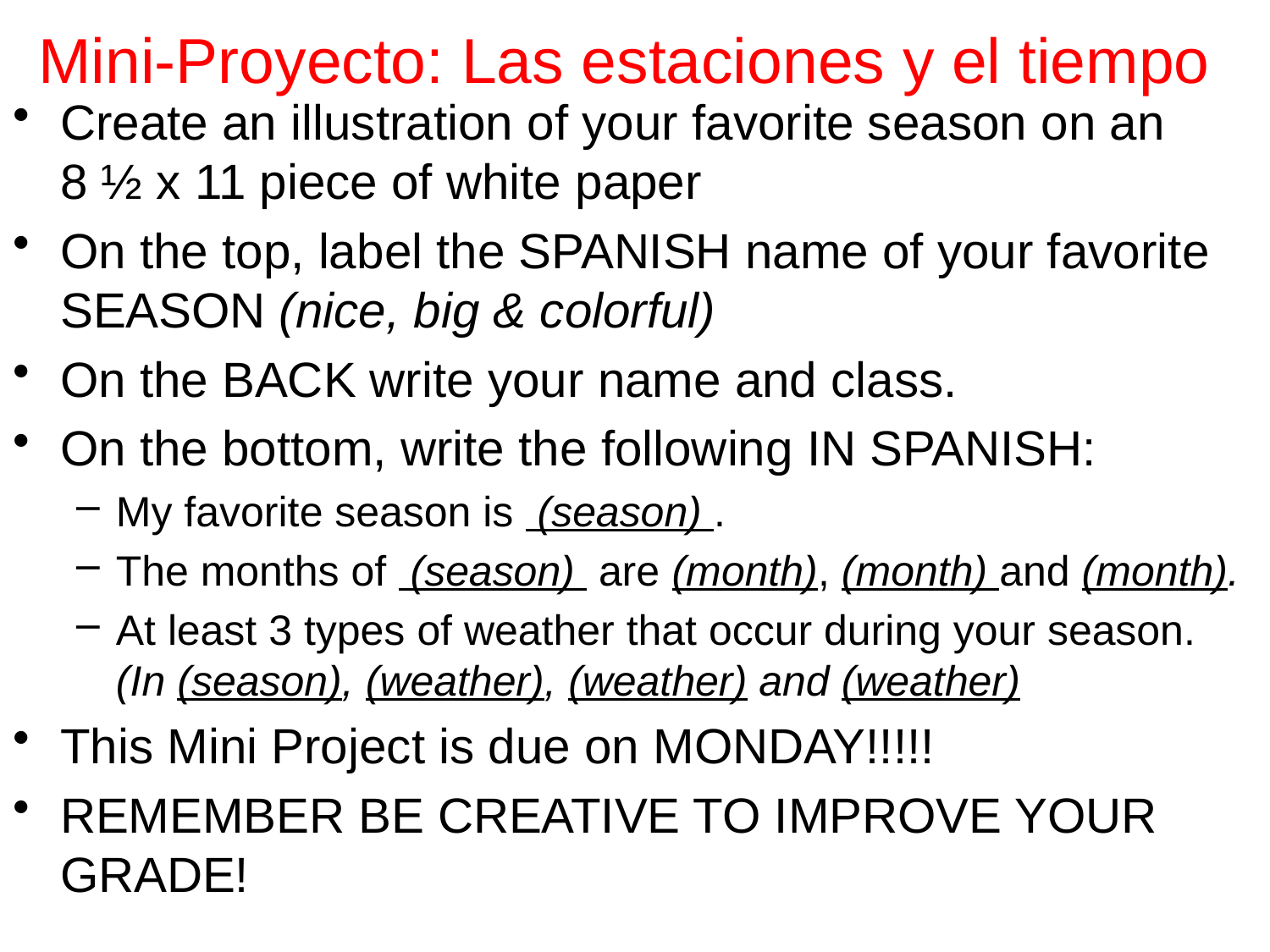

# Mini-Proyecto: Las estaciones y el tiempo
Create an illustration of your favorite season on an    8 ½ x 11 piece of white paper
On the top, label the SPANISH name of your favorite SEASON (nice, big & colorful)
On the BACK write your name and class.
On the bottom, write the following IN SPANISH:
My favorite season is  (season) .
The months of  (season)  are (month), (month) and (month).
At least 3 types of weather that occur during your season. (In (season), (weather), (weather) and (weather)
This Mini Project is due on MONDAY!!!!!
REMEMBER BE CREATIVE TO IMPROVE YOUR GRADE!